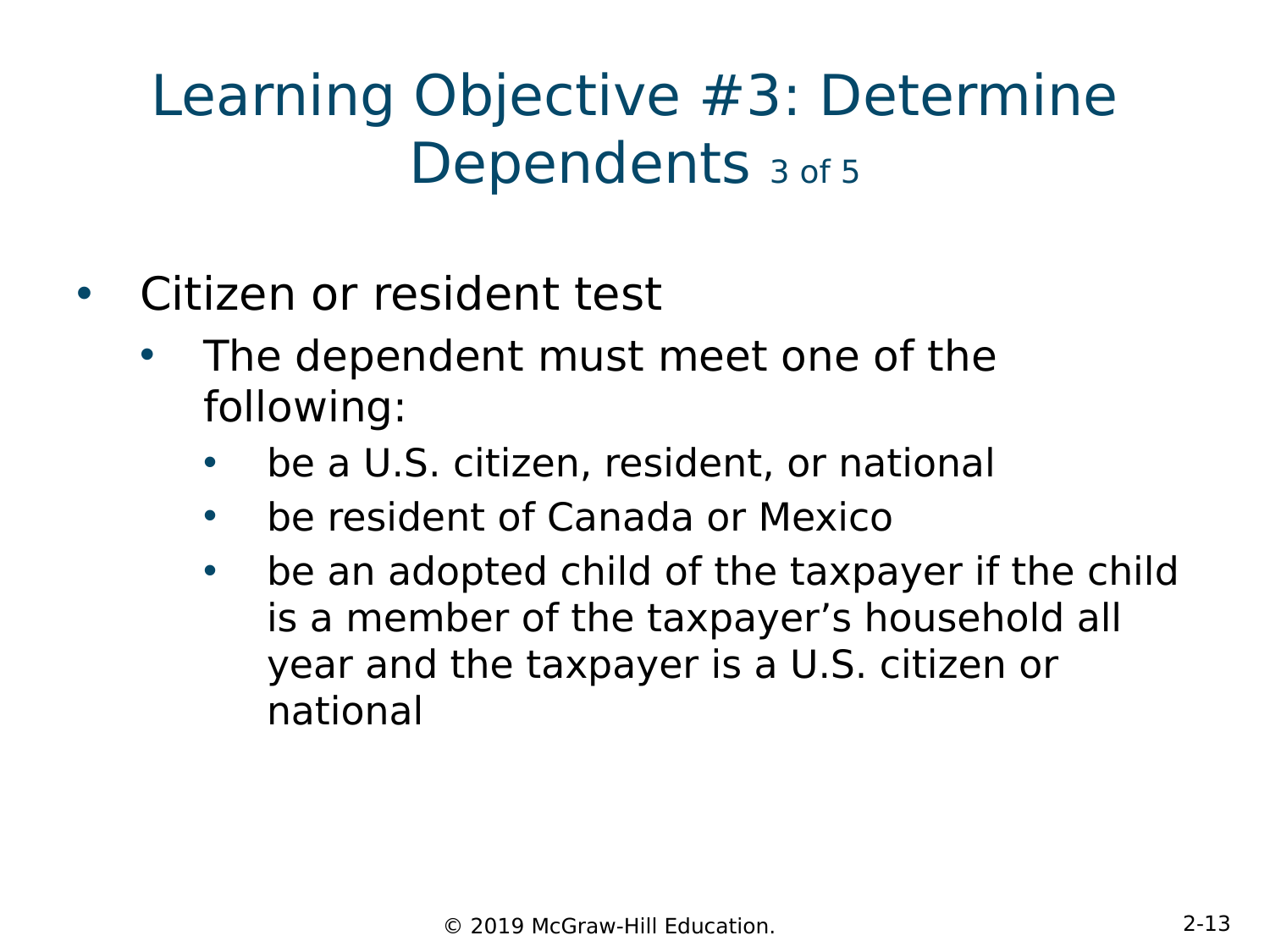

# Learning Objective #3: Determine Dependents 3 of 5
Citizen or resident test
The dependent must meet one of the following:
be a U.S. citizen, resident, or national
be resident of Canada or Mexico
be an adopted child of the taxpayer if the child is a member of the taxpayer’s household all year and the taxpayer is a U.S. citizen or national